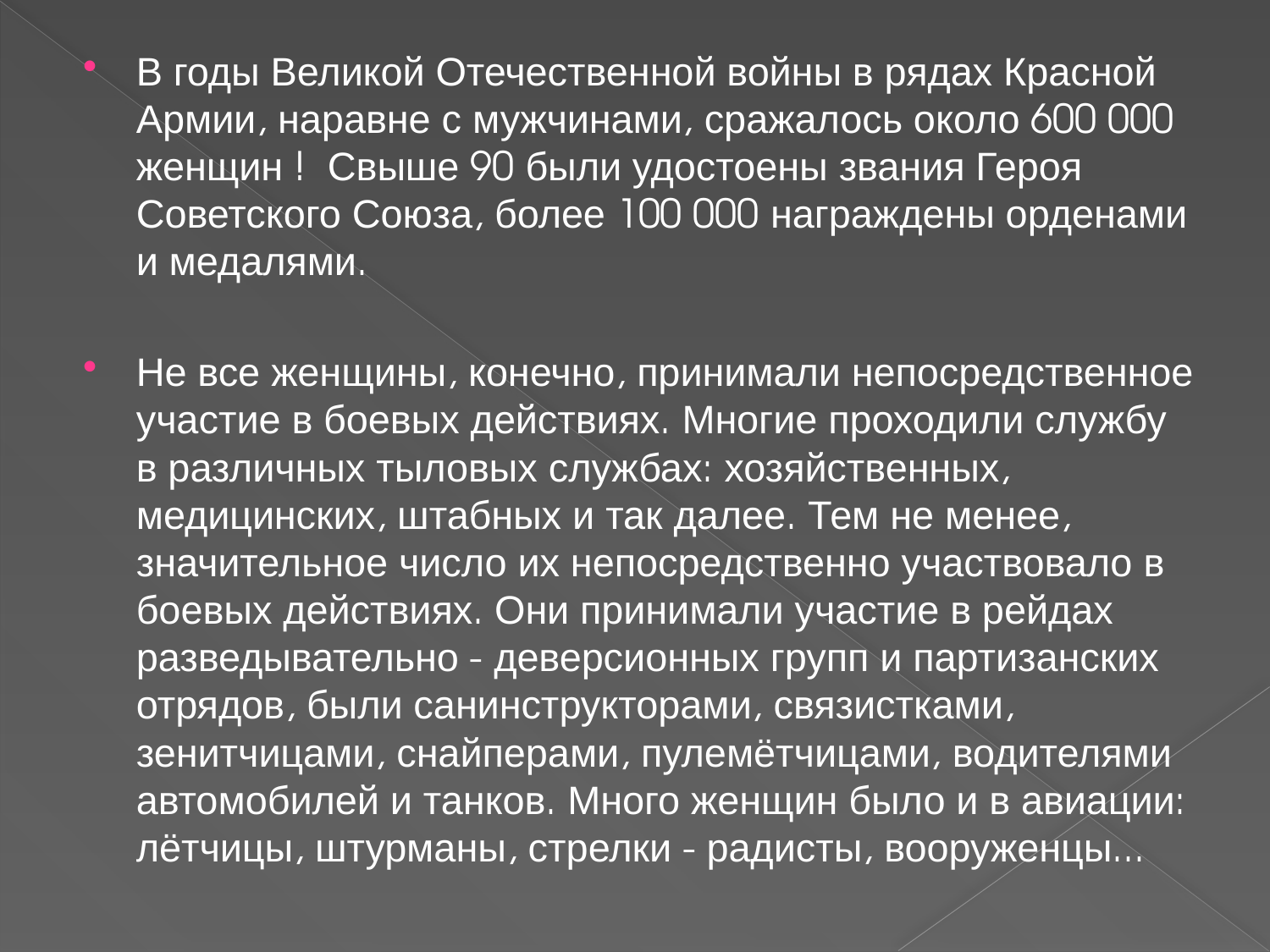

#
В годы Великой Отечественной войны в рядах Красной Армии, наравне с мужчинами, сражалось около 600 000 женщин !  Свыше 90 были удостоены звания Героя Советского Союза, более 100 000 награждены орденами и медалями.

Не все женщины, конечно, принимали непосредственное участие в боевых действиях. Многие проходили службу в различных тыловых службах: хозяйственных, медицинских, штабных и так далее. Тем не менее, значительное число их непосредственно участвовало в боевых действиях. Они принимали участие в рейдах разведывательно - деверсионных групп и партизанских отрядов, были санинструкторами, связистками, зенитчицами, снайперами, пулемётчицами, водителями автомобилей и танков. Много женщин было и в авиации: лётчицы, штурманы, стрелки - радисты, вооруженцы...